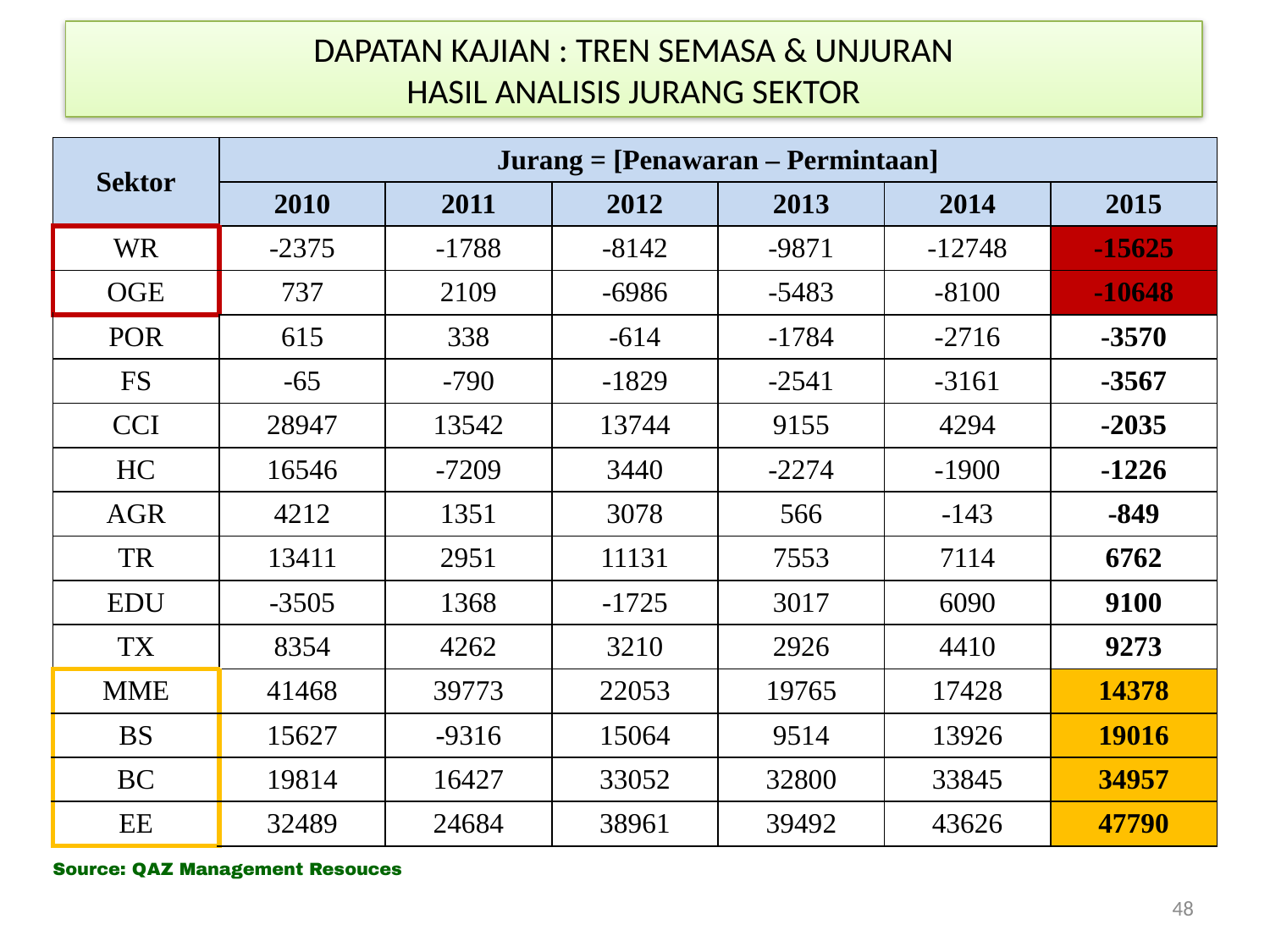

# DAPATAN KAJIAN : TREN SEMASA & UNJURAN HASIL ANALISIS JURANG SEKTOR
| Sektor | Jurang = [Penawaran – Permintaan] |  |  |  |  |  |
| --- | --- | --- | --- | --- | --- | --- |
|  | 2010 | 2011 | 2012 | 2013 | 2014 | 2015 |
| WR | -2375 | -1788 | -8142 | -9871 | -12748 | -15625 |
| OGE | 737 | 2109 | -6986 | -5483 | -8100 | -10648 |
| POR | 615 | 338 | -614 | -1784 | -2716 | -3570 |
| FS | -65 | -790 | -1829 | -2541 | -3161 | -3567 |
| CCI | 28947 | 13542 | 13744 | 9155 | 4294 | -2035 |
| HC | 16546 | -7209 | 3440 | -2274 | -1900 | -1226 |
| AGR | 4212 | 1351 | 3078 | 566 | -143 | -849 |
| TR | 13411 | 2951 | 11131 | 7553 | 7114 | 6762 |
| EDU | -3505 | 1368 | -1725 | 3017 | 6090 | 9100 |
| TX | 8354 | 4262 | 3210 | 2926 | 4410 | 9273 |
| MME | 41468 | 39773 | 22053 | 19765 | 17428 | 14378 |
| BS | 15627 | -9316 | 15064 | 9514 | 13926 | 19016 |
| BC | 19814 | 16427 | 33052 | 32800 | 33845 | 34957 |
| EE | 32489 | 24684 | 38961 | 39492 | 43626 | 47790 |
Source: QAZ Management Resouces
48